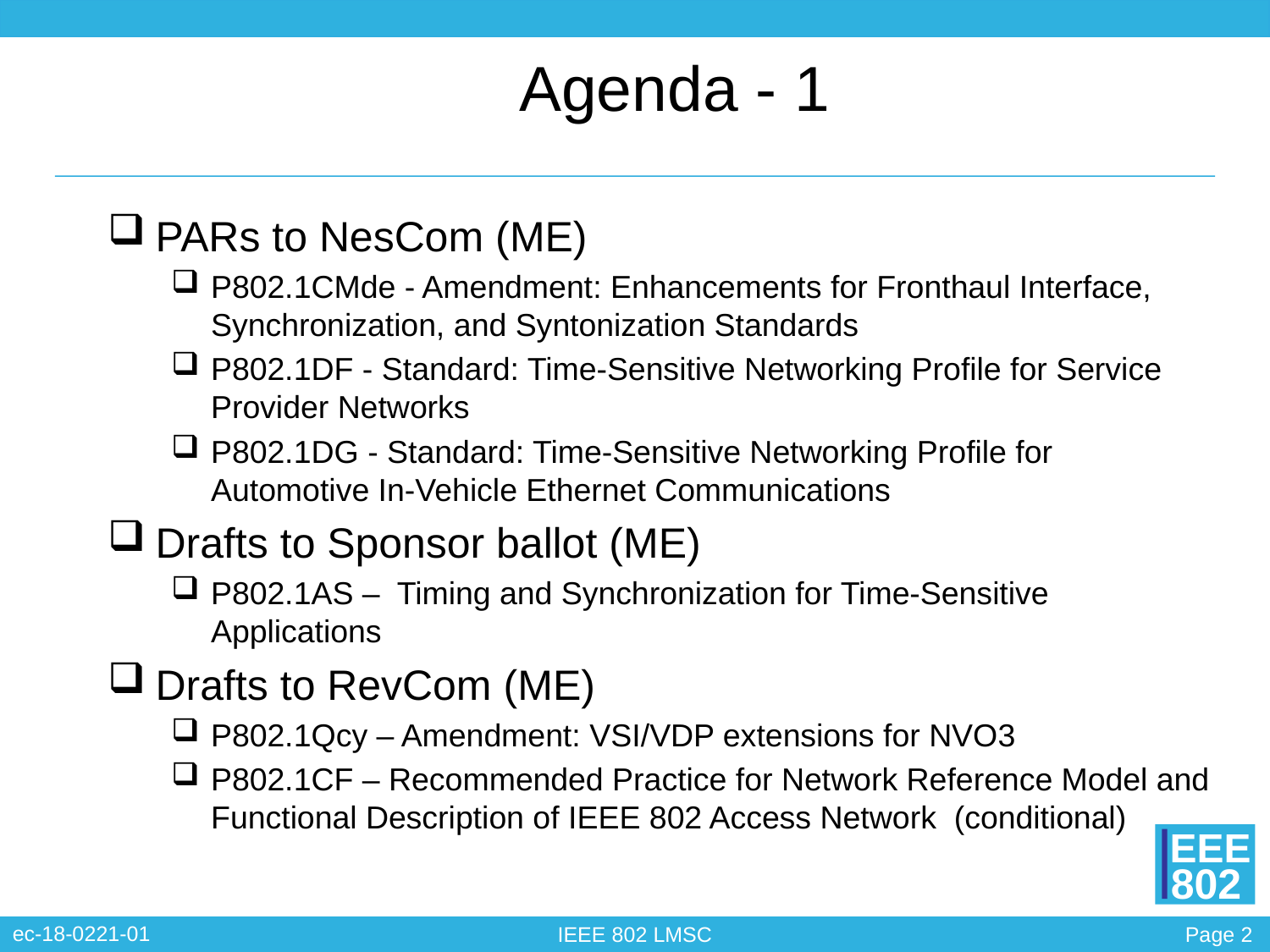

# Agenda - 1
PARs to NesCom (ME)
P802.1CMde - Amendment: Enhancements for Fronthaul Interface, Synchronization, and Syntonization Standards
P802.1DF - Standard: Time-Sensitive Networking Profile for Service Provider Networks
P802.1DG - Standard: Time-Sensitive Networking Profile for Automotive In-Vehicle Ethernet Communications
Drafts to Sponsor ballot (ME)
P802.1AS –  Timing and Synchronization for Time-Sensitive Applications
Drafts to RevCom (ME)
P802.1Qcy – Amendment: VSI/VDP extensions for NVO3
P802.1CF – Recommended Practice for Network Reference Model and Functional Description of IEEE 802 Access Network  (conditional)